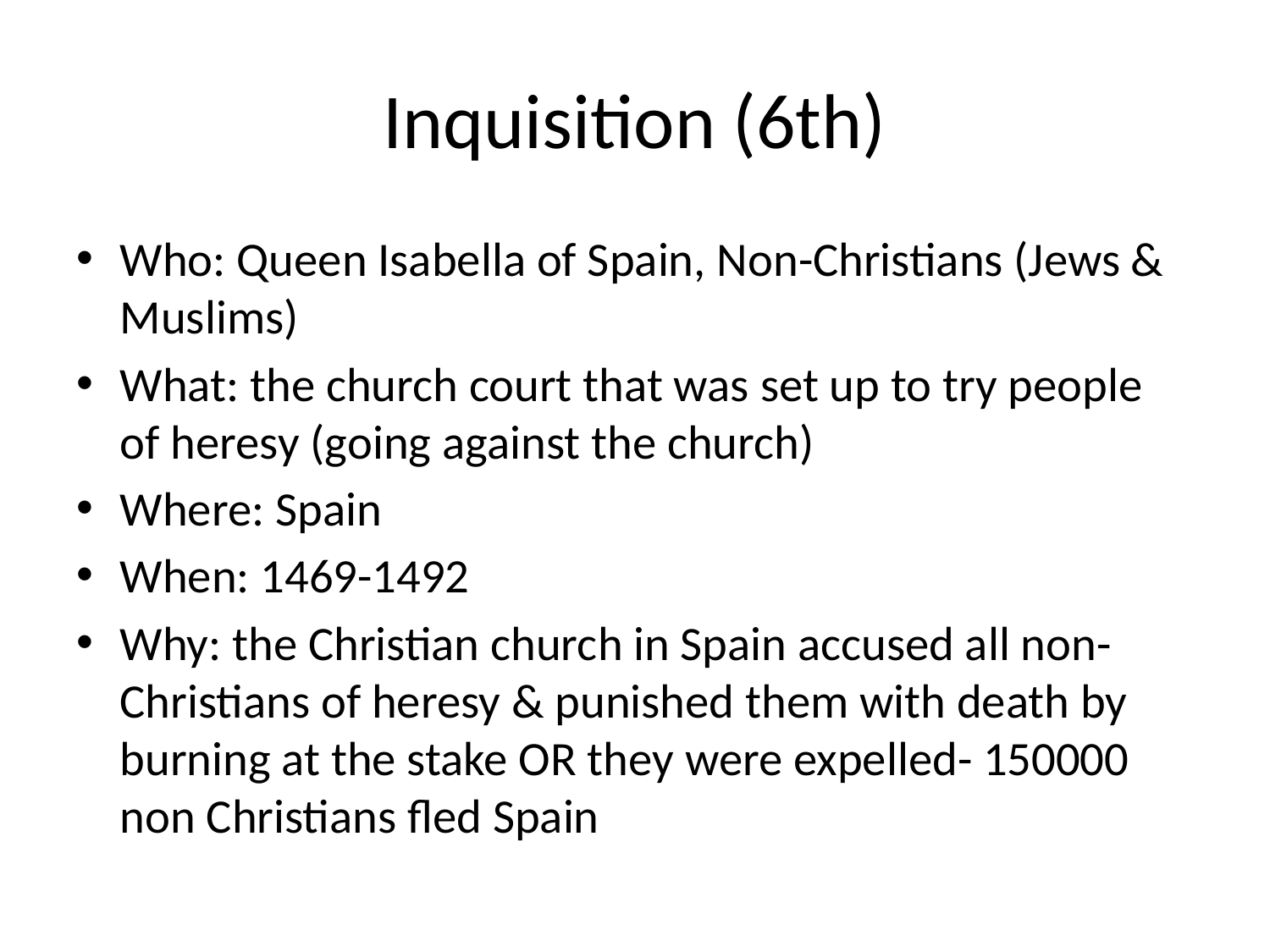

# Inquisition (6th)
Who: Queen Isabella of Spain, Non-Christians (Jews & Muslims)
What: the church court that was set up to try people  of heresy (going against the church)
Where: Spain
When: 1469-1492
Why: the Christian church in Spain accused all non-Christians of heresy & punished them with death by burning at the stake OR they were expelled- 150000 non Christians fled Spain